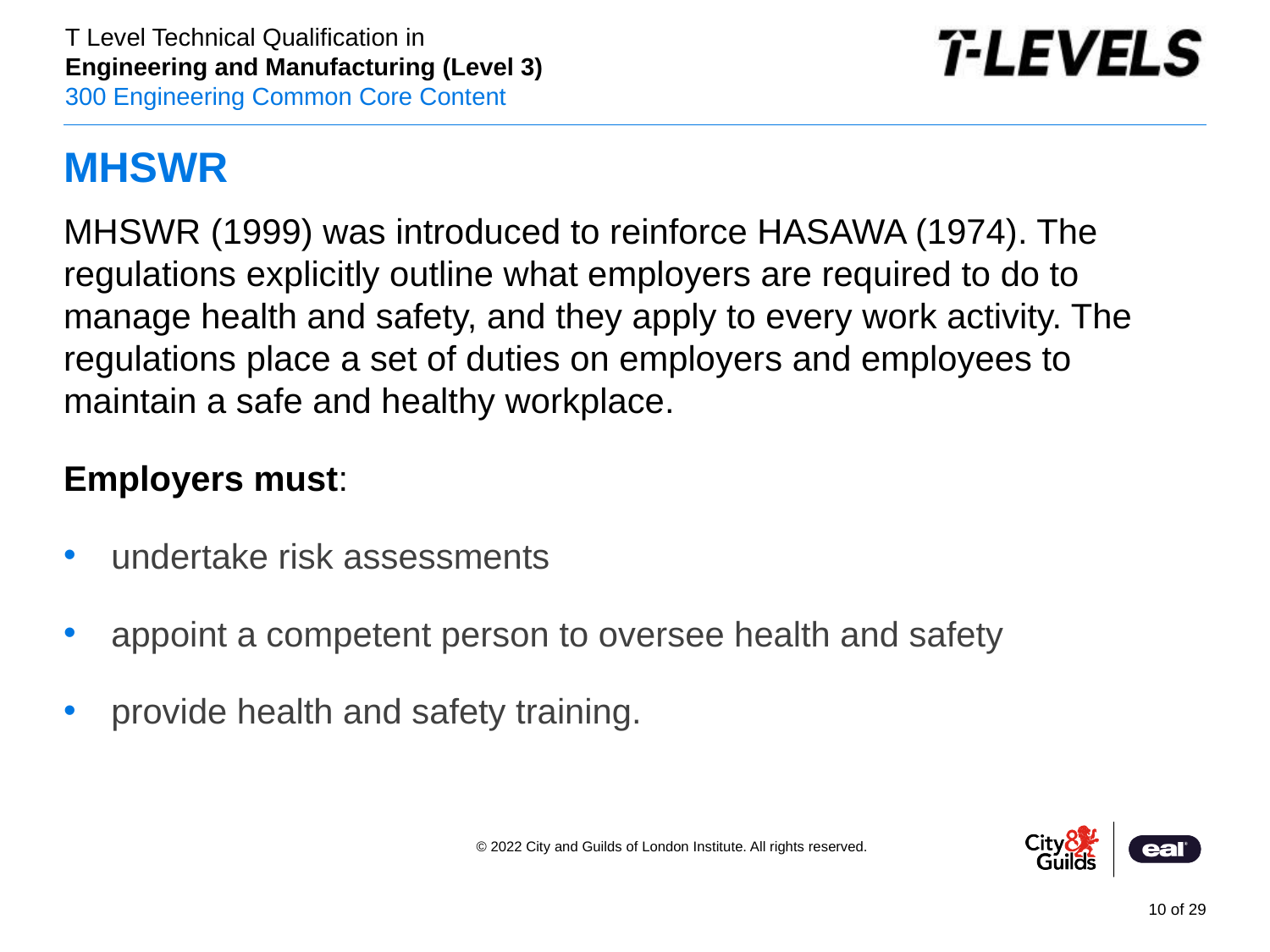

# MHSWR
MHSWR (1999) was introduced to reinforce HASAWA (1974). The regulations explicitly outline what employers are required to do to manage health and safety, and they apply to every work activity. The regulations place a set of duties on employers and employees to maintain a safe and healthy workplace.
Employers must:
undertake risk assessments
appoint a competent person to oversee health and safety
provide health and safety training.